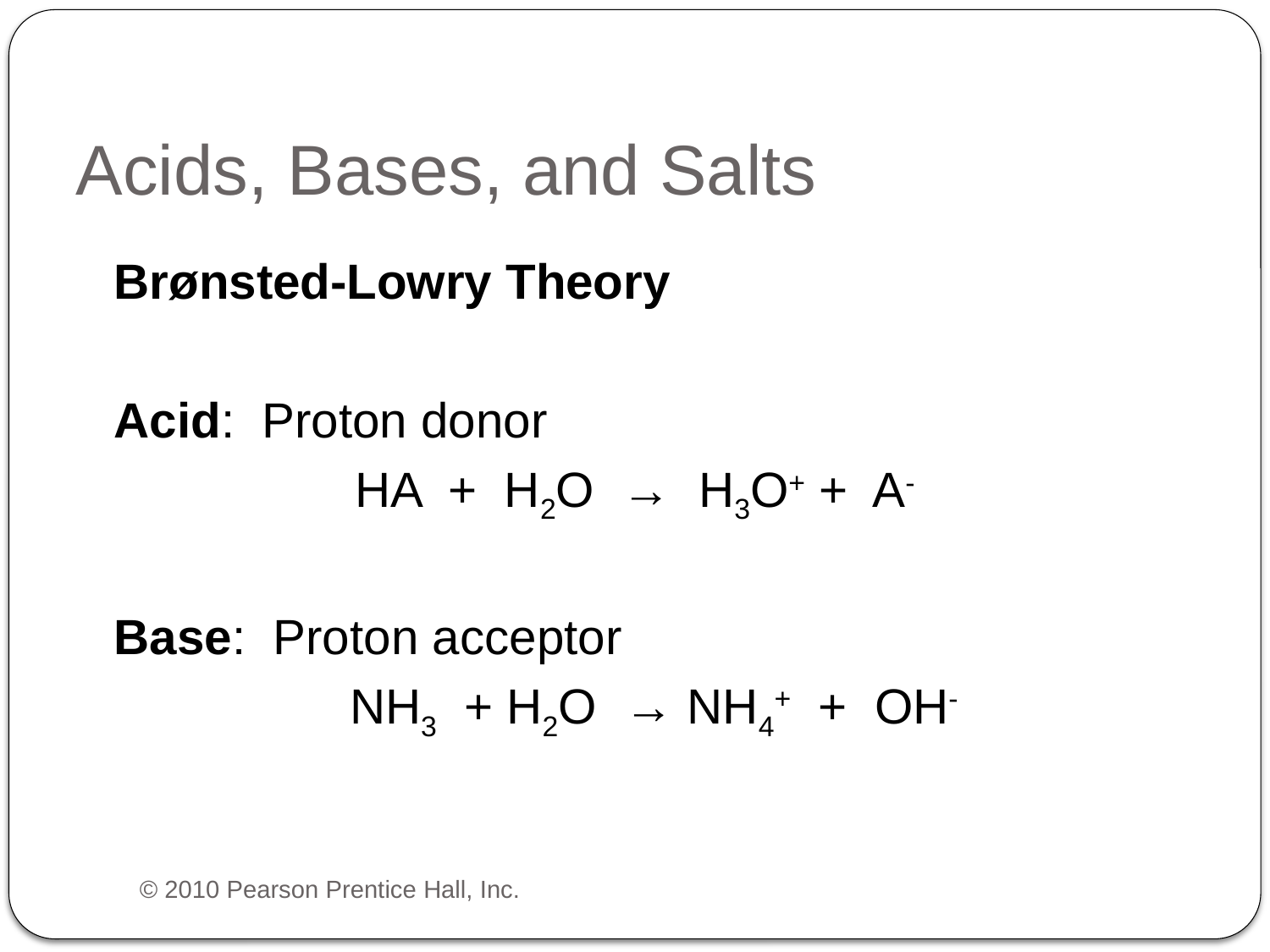

# Acids, Bases, and Salts
	Brønsted-Lowry Theory

	Acid:  Proton donor
HA  +  H2O  →  H3O+ +  A-

	Base:  Proton acceptor
	NH3  + H2O  → NH4+  +  OH-
© 2010 Pearson Prentice Hall, Inc.